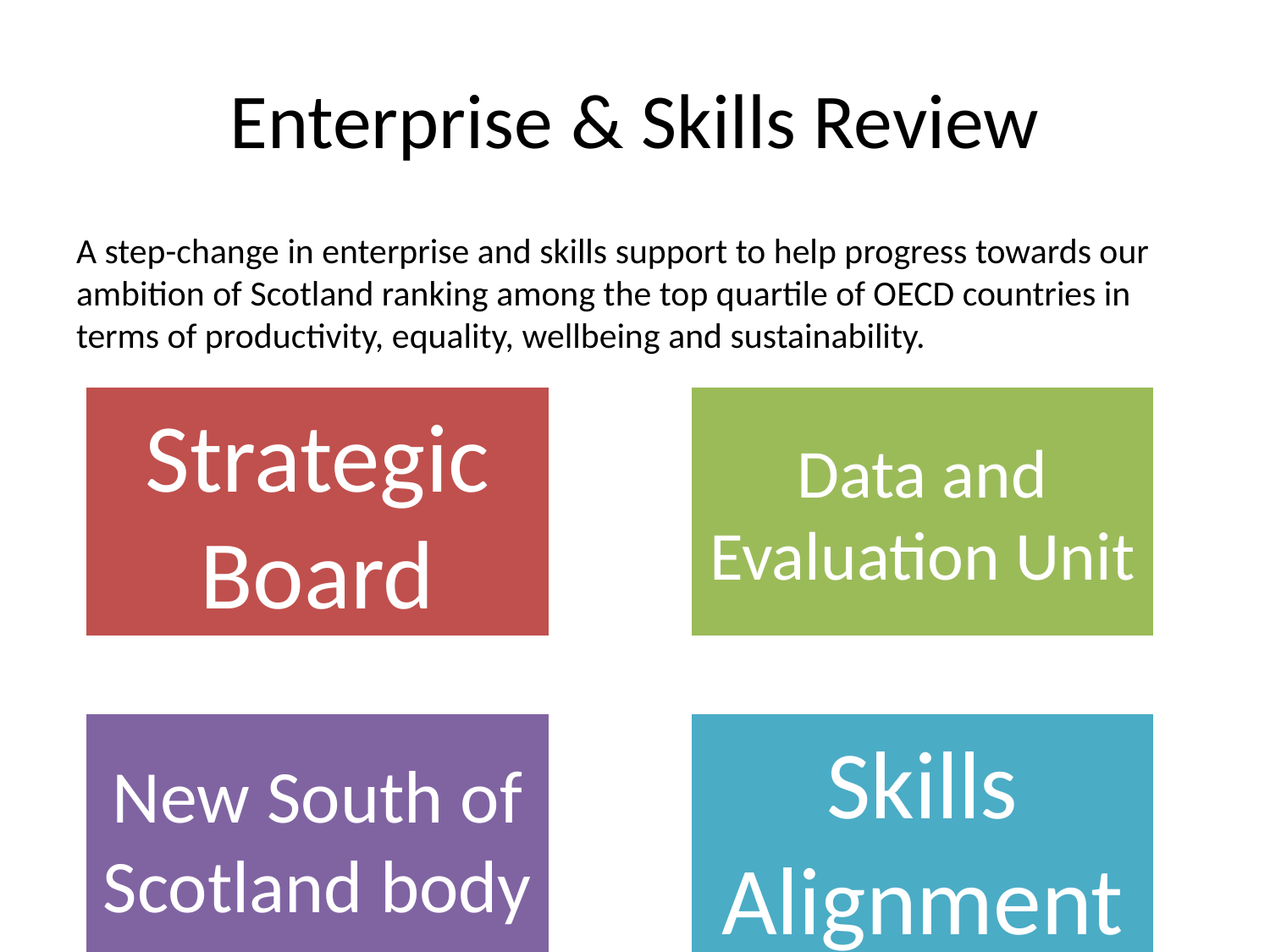

# Enterprise & Skills Review
A step-change in enterprise and skills support to help progress towards our ambition of Scotland ranking among the top quartile of OECD countries in terms of productivity, equality, wellbeing and sustainability.

New South of Scotland body
Skills Alignment
Strategic Board
Data and Evaluation Unit